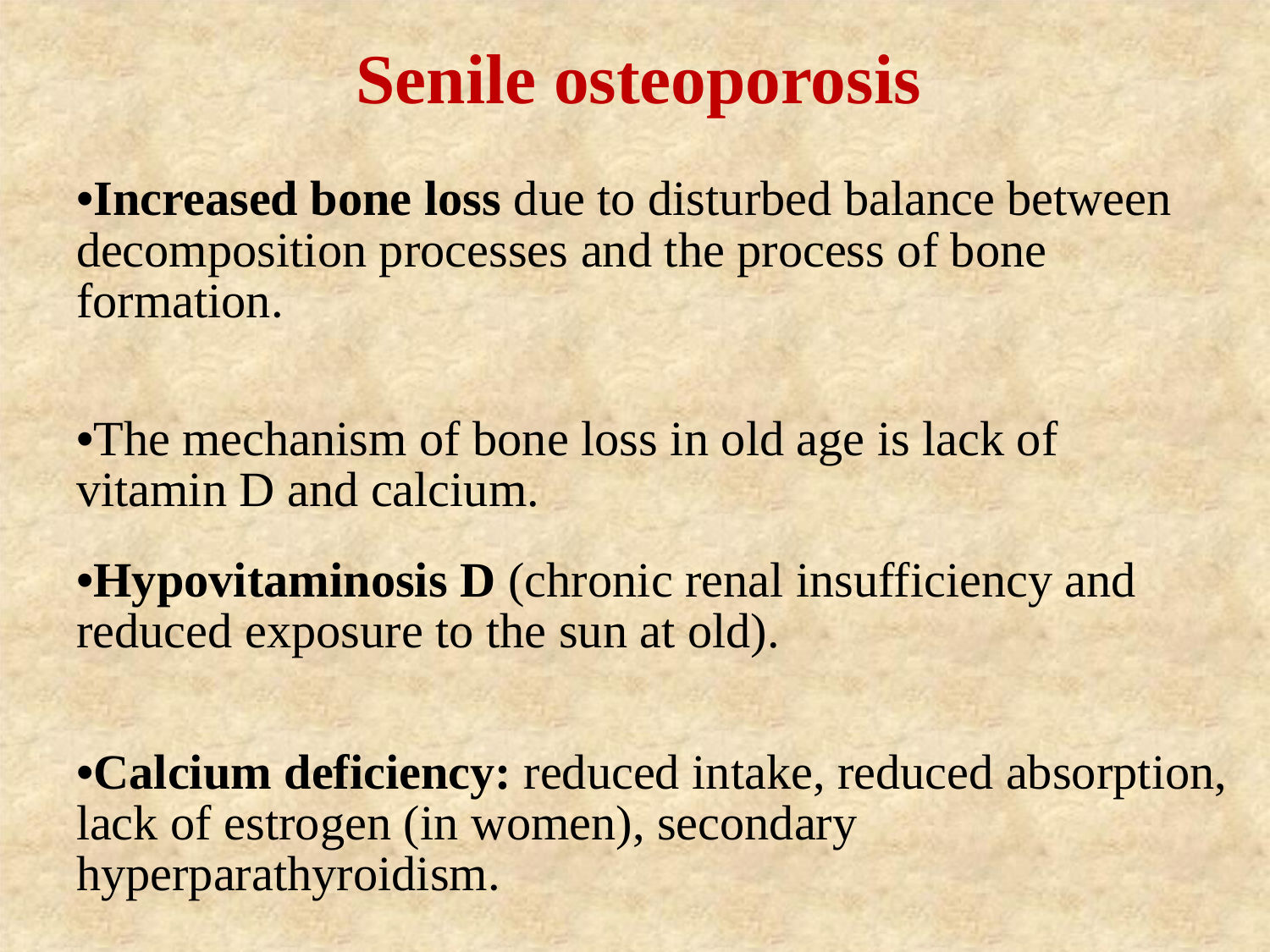

Senile osteoporosis
•Increased bone loss due to disturbed balance between decomposition processes and the process of bone formation.
•The mechanism of bone loss in old age is lack of vitamin D and calcium.

•Hypovitaminosis D (chronic renal insufficiency and reduced exposure to the sun at old).

•Calcium deficiency: reduced intake, reduced absorption, lack of estrogen (in women), secondary hyperparathyroidism.